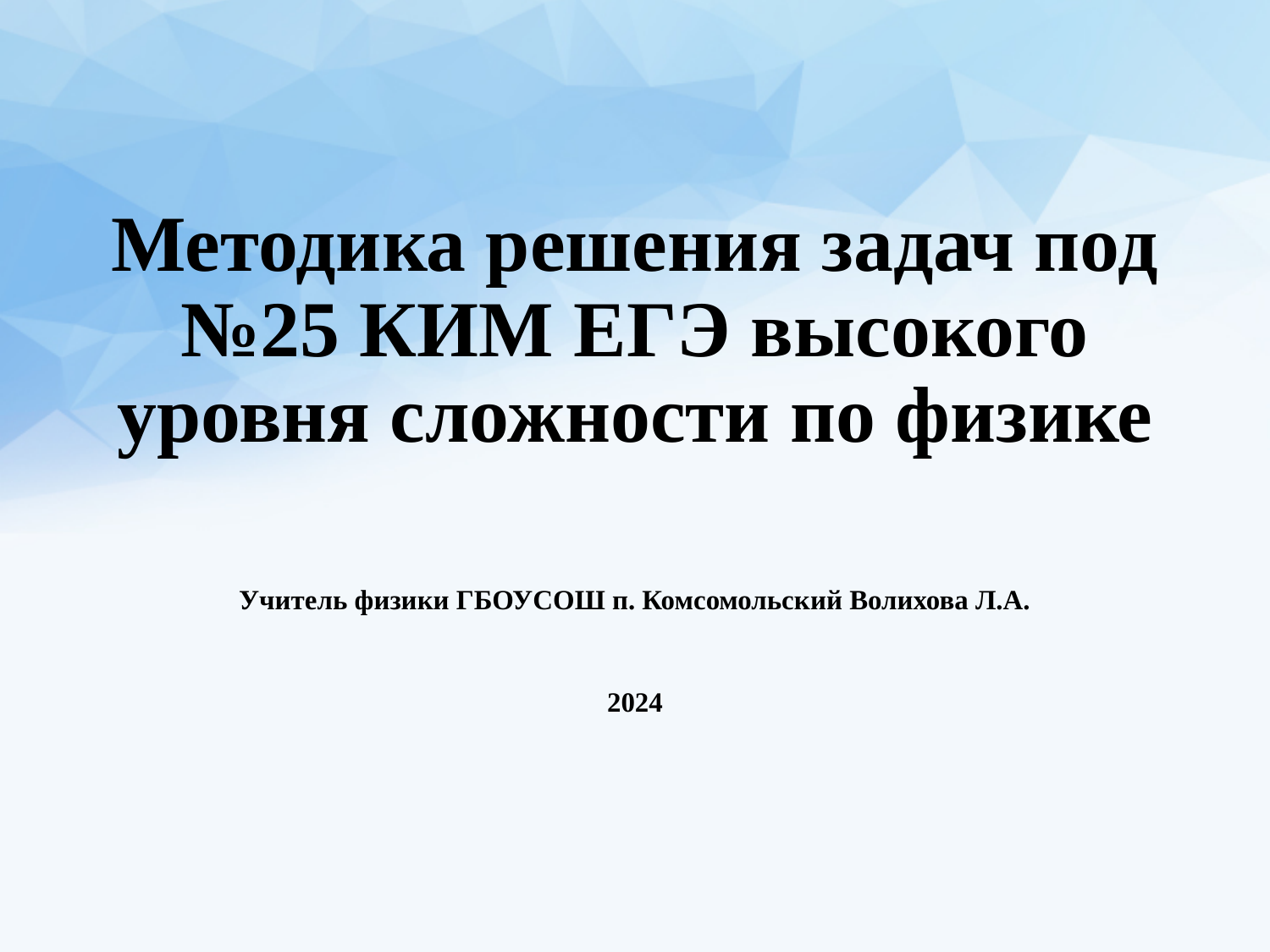

# Методика решения задач под №25 КИМ ЕГЭ высокого уровня сложности по физике

Учитель физики ГБОУСОШ п. Комсомольский Волихова Л.А.

2024